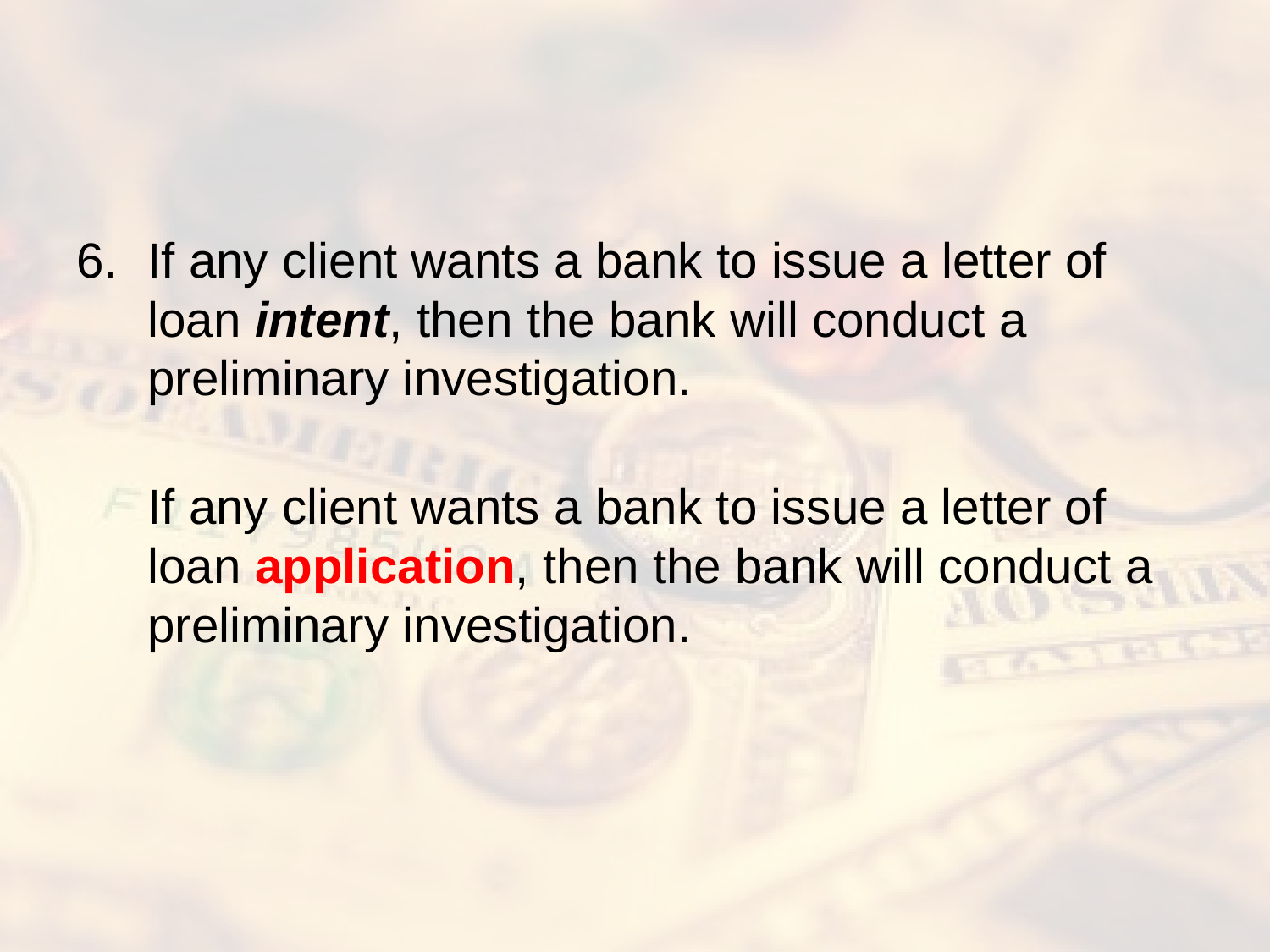

#
If any client wants a bank to issue a letter of loan intent, then the bank will conduct a preliminary investigation.
If any client wants a bank to issue a letter of loan application, then the bank will conduct a preliminary investigation.